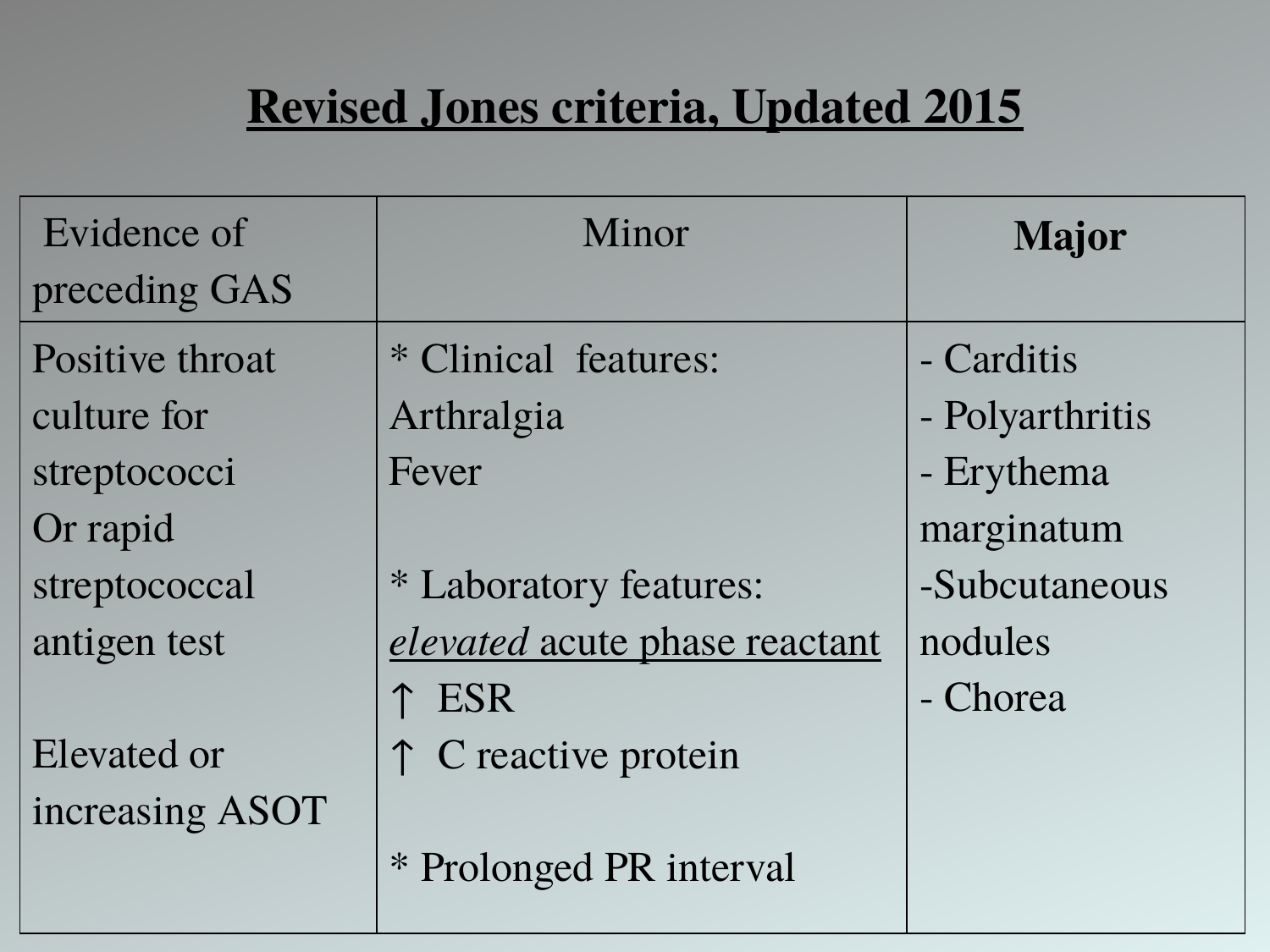

Revised Jones criteria, Updated 2015
| Evidence of preceding GAS | Minor | Major |
| --- | --- | --- |
| Positive throat culture for streptococci Or rapid streptococcal antigen test Elevated or increasing ASOT | \* Clinical features: Arthralgia Fever \* Laboratory features: elevated acute phase reactant ↑ ESR ↑ C reactive protein \* Prolonged PR interval | - Carditis - Polyarthritis - Erythema marginatum -Subcutaneous nodules - Chorea |